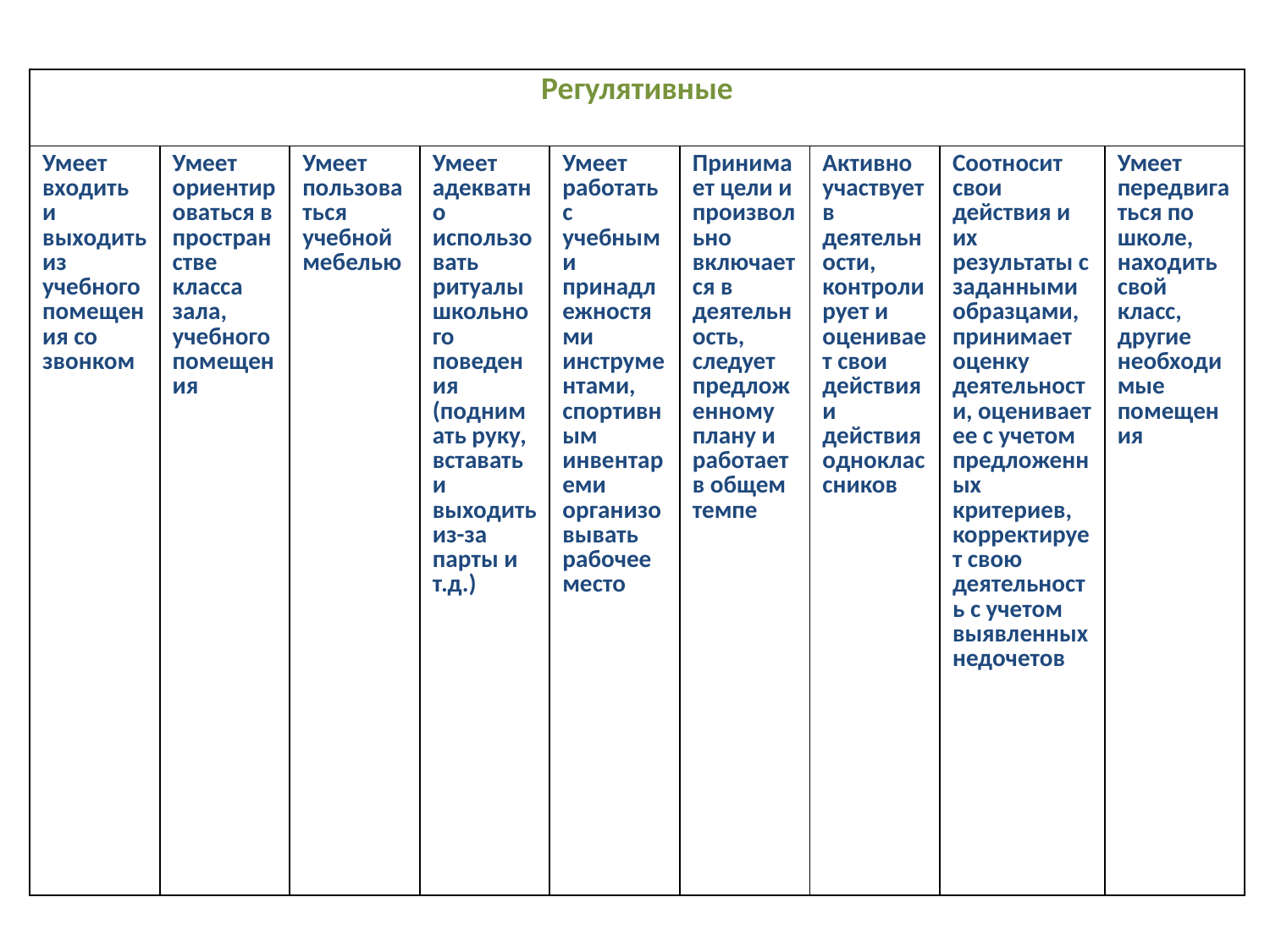

| Регулятивные |  |  |  |  |  |  |  |  |
| --- | --- | --- | --- | --- | --- | --- | --- | --- |
| Умеет входить и выходить из учебного помещения со звонком | Умеет ориентироваться в пространстве класса зала, учебного помещения | Умеет пользоваться учебной мебелью | Умеет адекватно использовать ритуалы школьного поведения (поднимать руку, вставать и выходить из-за парты и т.д.) | Умеет работать с учебными принадлежностями инструментами, спортивным инвентареми организовывать рабочее место | Принимает цели и произвольно включается в деятельность, следует предложенному плану и работает в общем темпе | Активно участвует в деятельности, контролирует и оценивает свои действия и действия одноклассников | Соотносит свои действия и их результаты с заданными образцами, принимает оценку деятельности, оценивает ее с учетом предложенных критериев, корректирует свою деятельность с учетом выявленных недочетов | Умеет передвигаться по школе, находить свой класс, другие необходимые помещения |